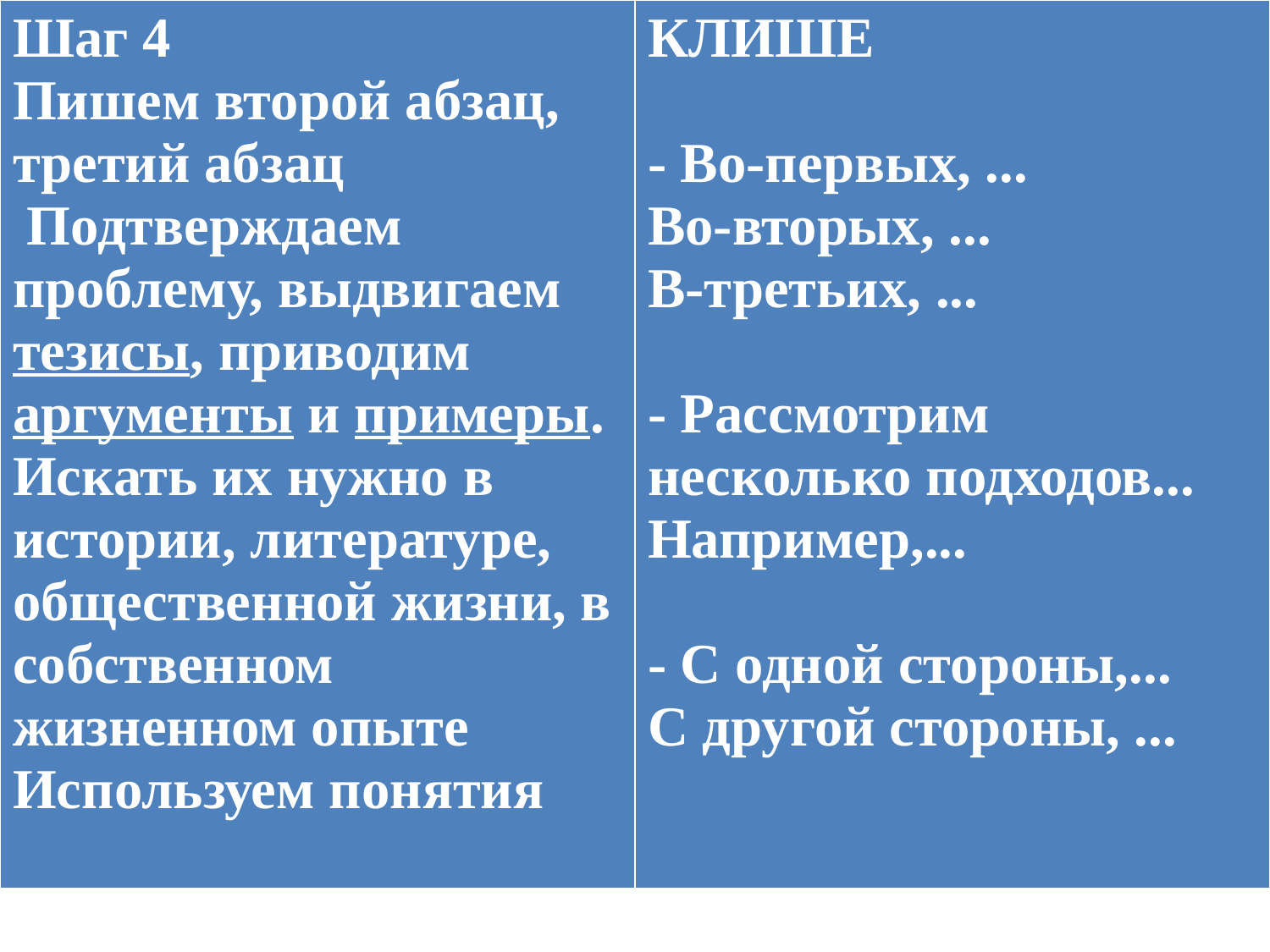

| Шаг 4 Пишем второй абзац, третий абзац Подтверждаем проблему, выдвигаем тезисы, приводим аргументы и примеры. Искать их нужно в истории, литературе, общественной жизни, в собственном жизненном опыте Используем понятия | КЛИШЕ - Во-первых, ... Во-вторых, ... В-третьих, ... - Рассмотрим несколько подходов... Например,... - С одной стороны,... С другой стороны, ... |
| --- | --- |